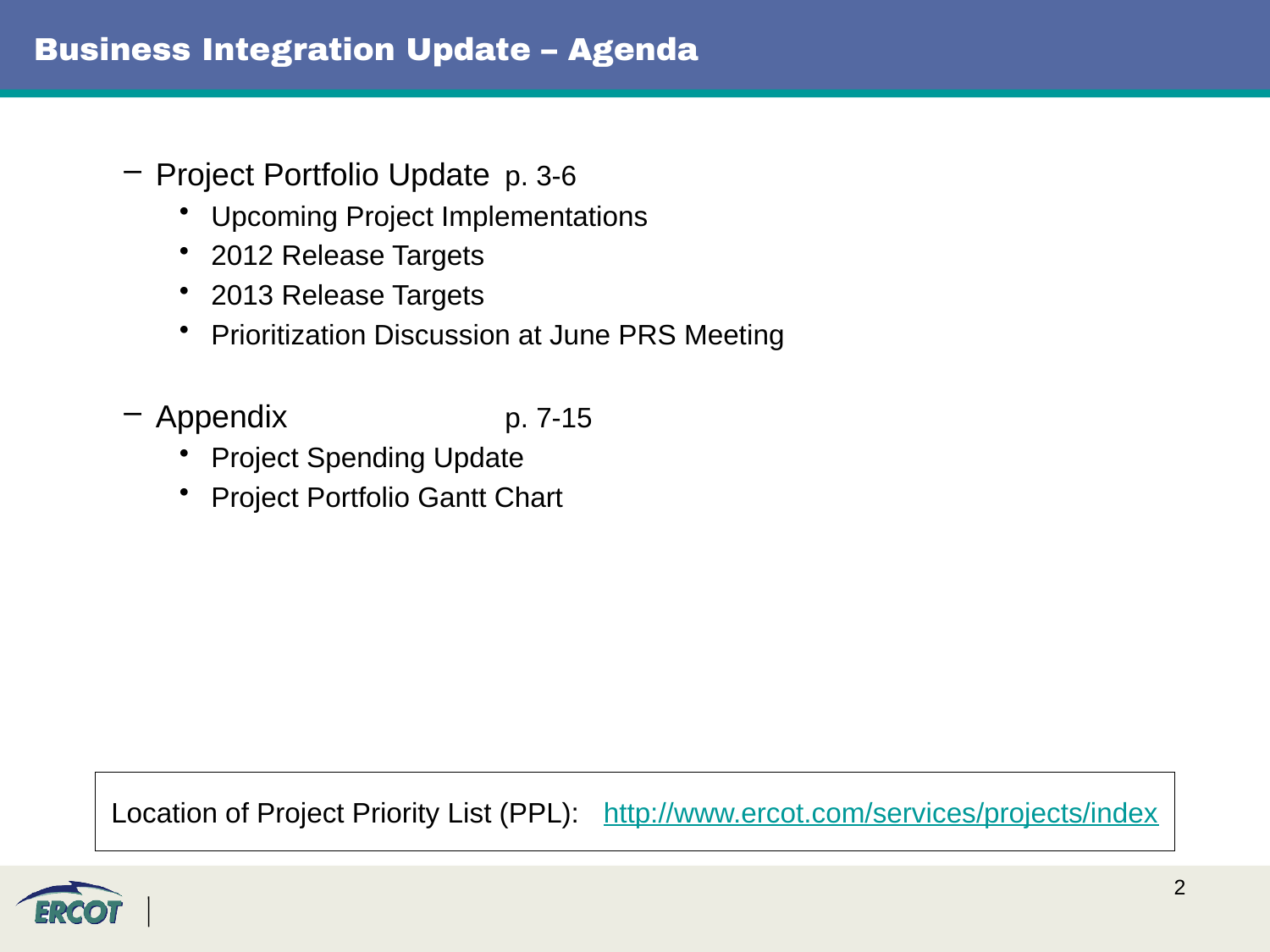

# Business Integration Update – Agenda
Project Portfolio Update	p. 3-6
Upcoming Project Implementations
2012 Release Targets
2013 Release Targets
Prioritization Discussion at June PRS Meeting

Appendix		p. 7-15
Project Spending Update
Project Portfolio Gantt Chart

Location of Project Priority List (PPL):   http://www.ercot.com/services/projects/index